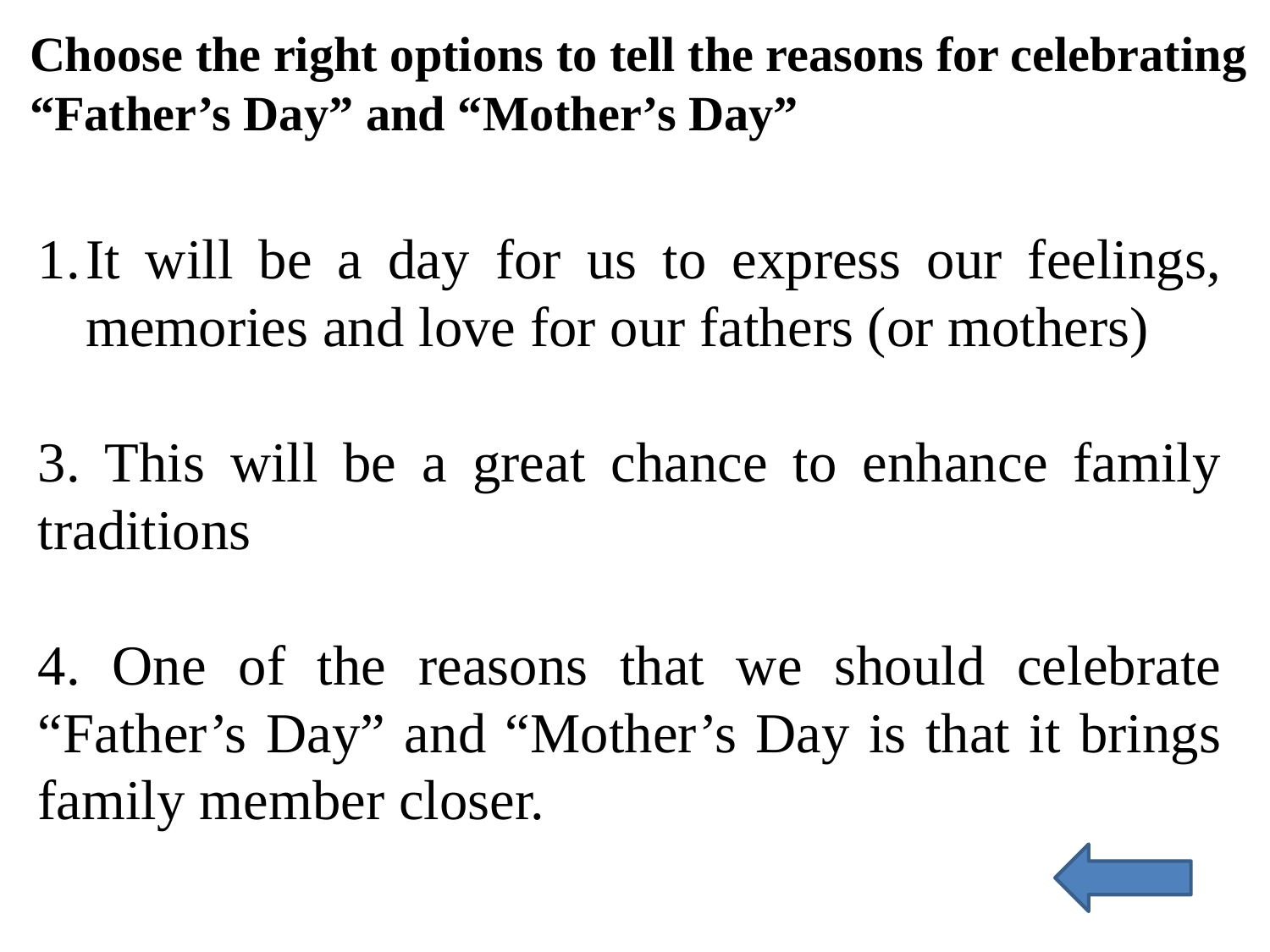

Choose the right options to tell the reasons for celebrating “Father’s Day” and “Mother’s Day”
It will be a day for us to express our feelings, memories and love for our fathers (or mothers)

3. This will be a great chance to enhance family traditions

4. One of the reasons that we should celebrate “Father’s Day” and “Mother’s Day is that it brings family member closer.